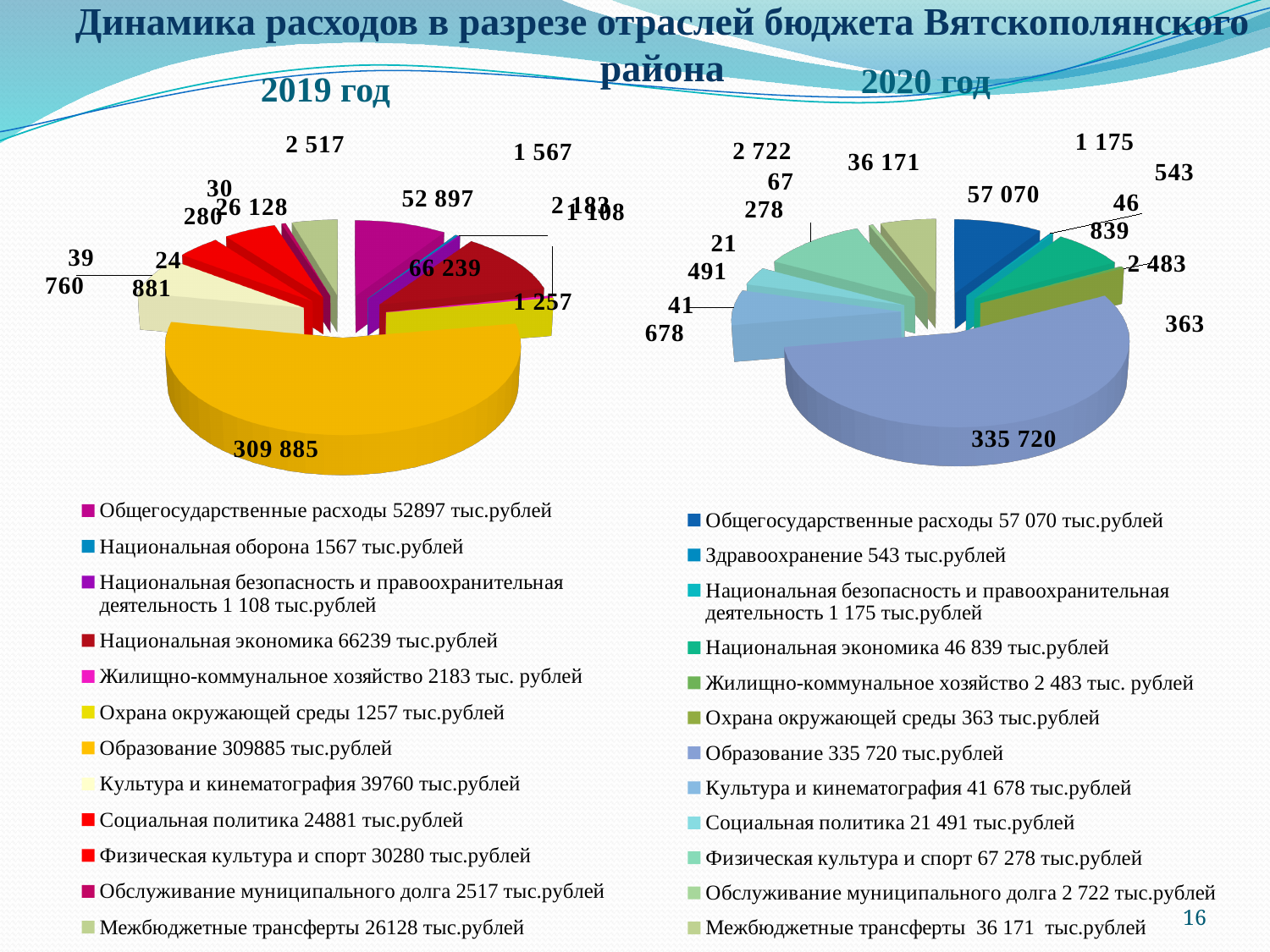

# Динамика расходов в разрезе отраслей бюджета Вятскополянского района
2019 год
2020 год

[unsupported chart]

[unsupported chart]

16